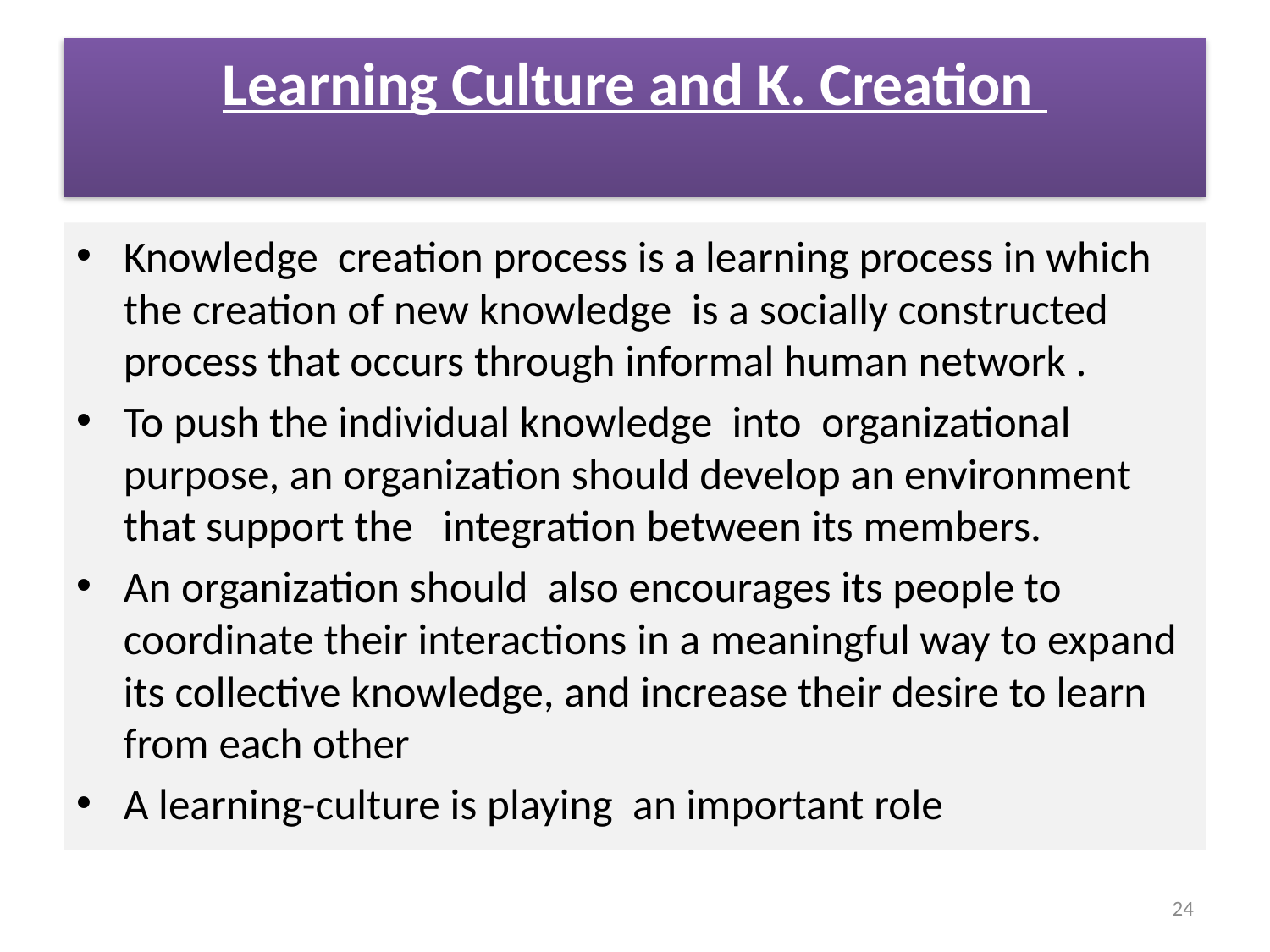

# Learning Culture and K. Creation
Knowledge  creation process is a learning process in which the creation of new knowledge  is a socially constructed process that occurs through informal human network .
To push the individual knowledge  into  organizational purpose, an organization should develop an environment that support the   integration between its members.
An organization should  also encourages its people to coordinate their interactions in a meaningful way to expand its collective knowledge, and increase their desire to learn from each other
A learning-culture is playing  an important role

24